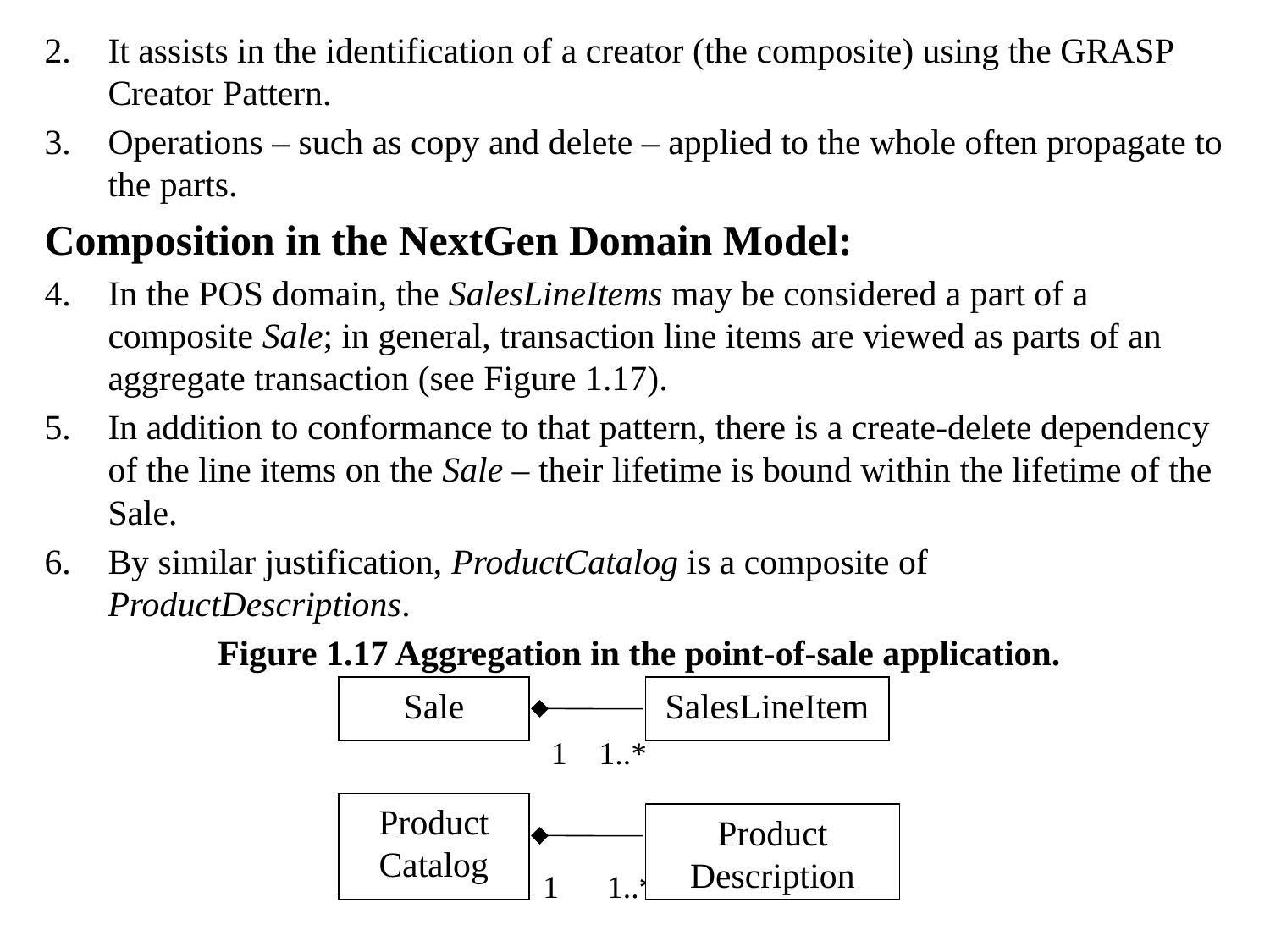

It assists in the identification of a creator (the composite) using the GRASP Creator Pattern.
Operations – such as copy and delete – applied to the whole often propagate to the parts.
Composition in the NextGen Domain Model:
In the POS domain, the SalesLineItems may be considered a part of a composite Sale; in general, transaction line items are viewed as parts of an aggregate transaction (see Figure 1.17).
In addition to conformance to that pattern, there is a create-delete dependency of the line items on the Sale – their lifetime is bound within the lifetime of the Sale.
By similar justification, ProductCatalog is a composite of ProductDescriptions.
 Figure 1.17 Aggregation in the point-of-sale application.

                                                         1    1..*

                                                              1      1..*

Sale
SalesLineItem

Product Catalog
Product Description